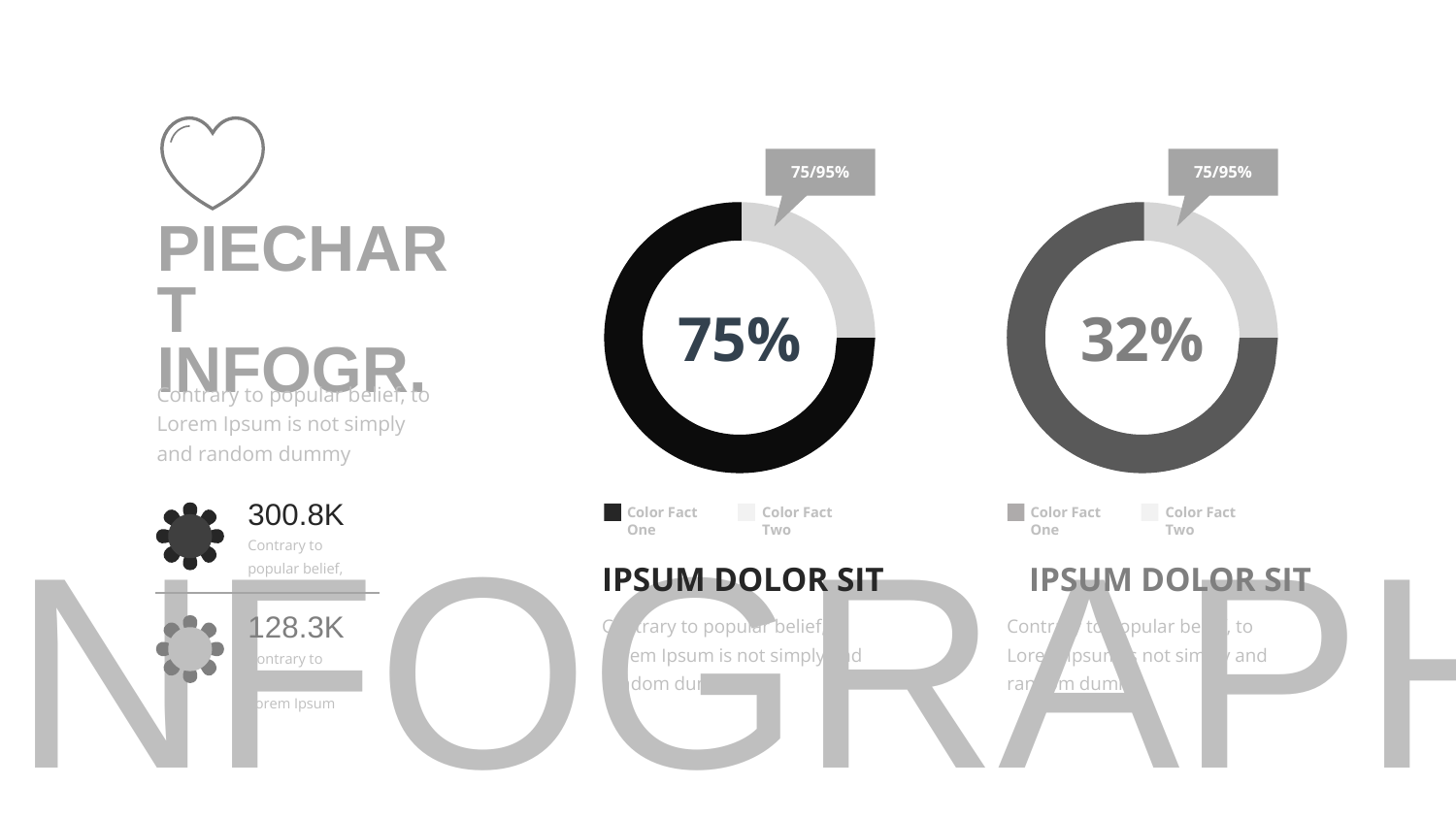

75/95%

75%

75/95%

32%
PIECHART
INFOGR.
Contrary to popular belief, to Lorem Ipsum is not simply and random dummy
300.8K
Contrary to popular belief, Lorem Ipsum

Color Fact One
Color Fact Two

Color Fact One
Color Fact Two

IPSUM DOLOR SIT
IPSUM DOLOR SIT
INFOGRAPH
Contrary to popular belief, to Lorem Ipsum is not simply and random dummy
Contrary to popular belief, to Lorem Ipsum is not simply and random dummy
128.3K
Contrary to popular belief, Lorem Ipsum

9